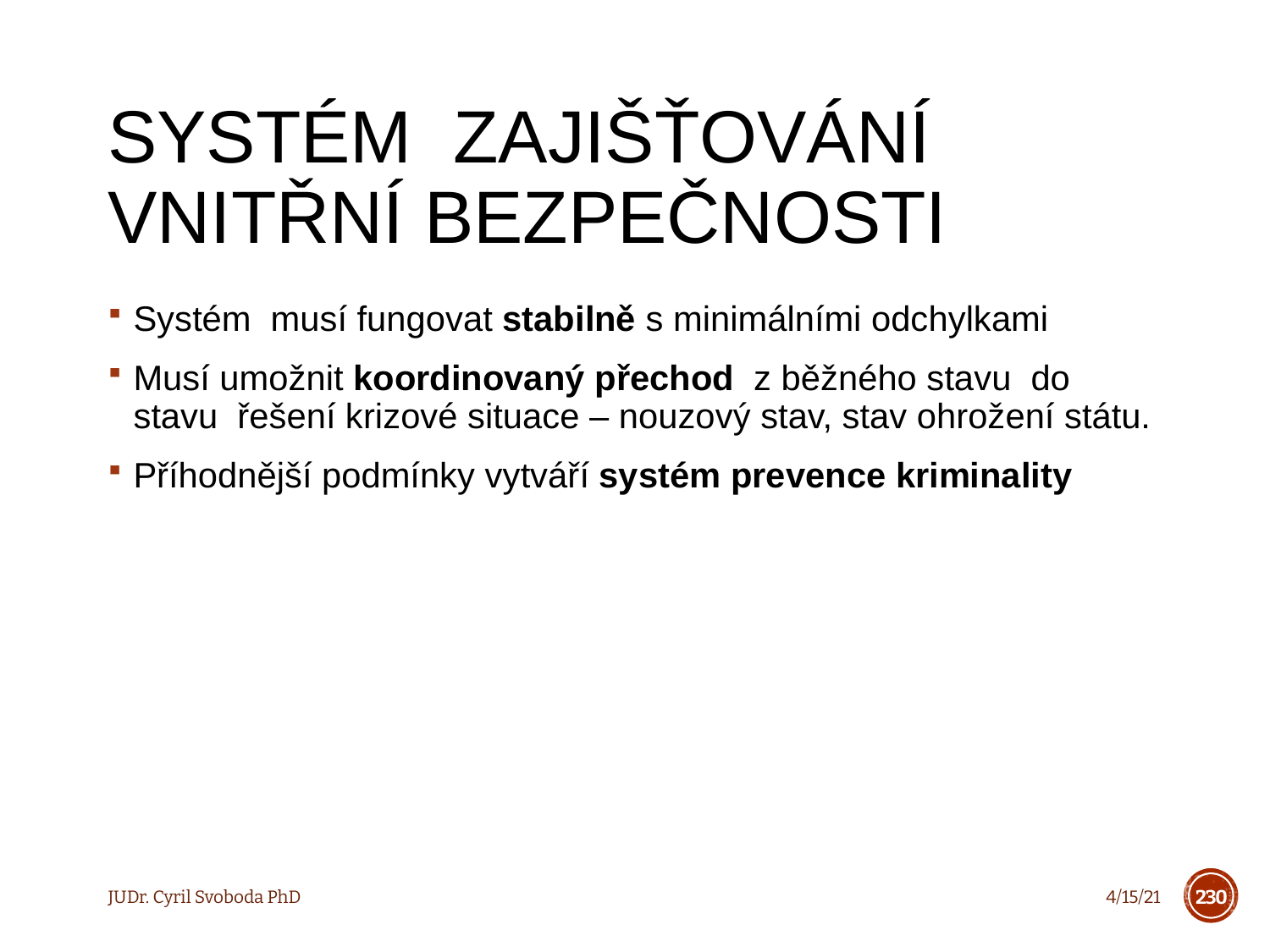

# Systém  zajišťování vnitřní bezpečnosti
Systém  musí fungovat stabilně s minimálními odchylkami
Musí umožnit koordinovaný přechod  z běžného stavu  do stavu  řešení krizové situace – nouzový stav, stav ohrožení státu.
Příhodnější podmínky vytváří systém prevence kriminality
JUDr. Cyril Svoboda PhD
4/15/21
230